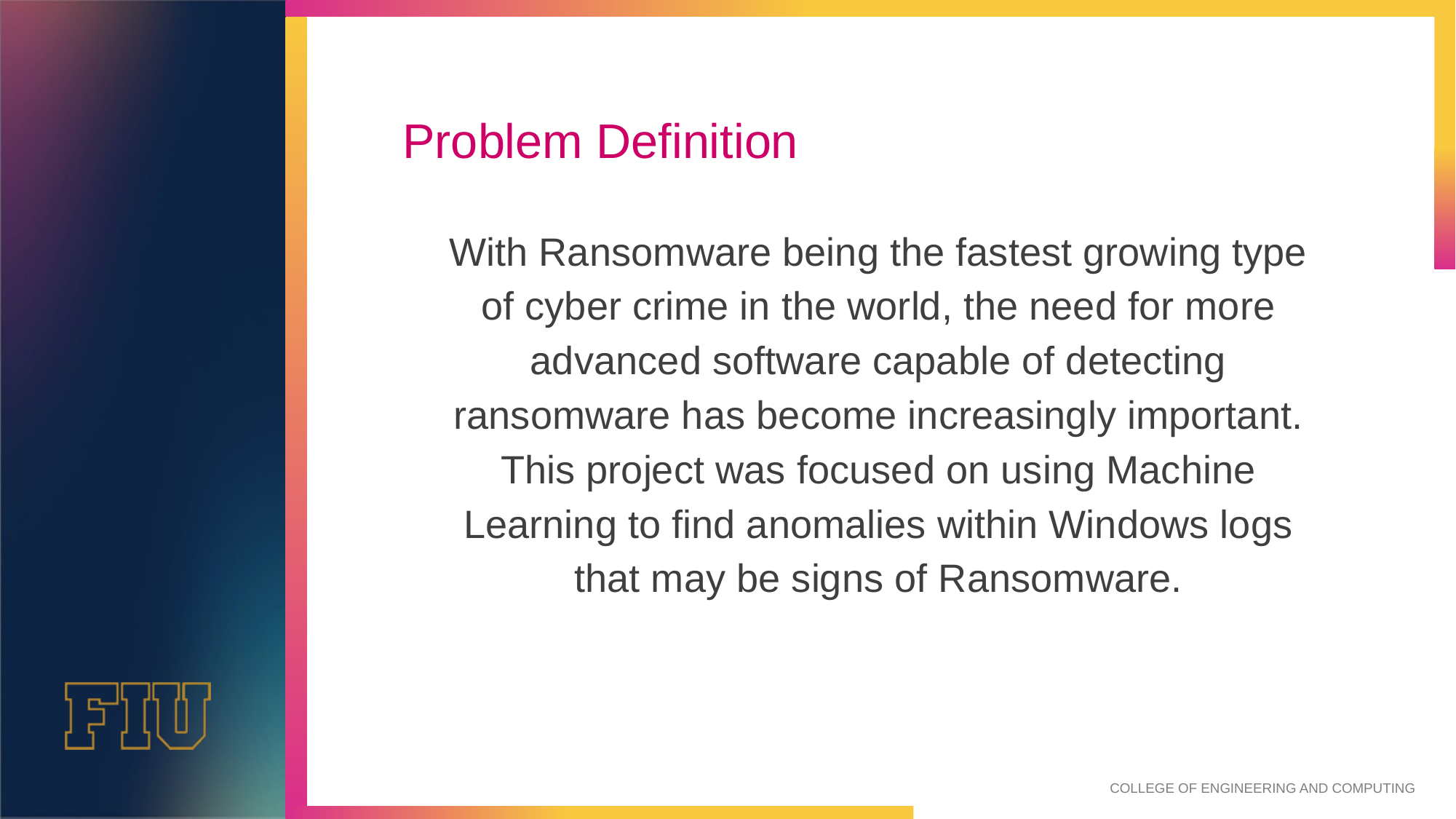

# Problem Definition
With Ransomware being the fastest growing type of cyber crime in the world, the need for more advanced software capable of detecting ransomware has become increasingly important. This project was focused on using Machine Learning to find anomalies within Windows logs that may be signs of Ransomware.